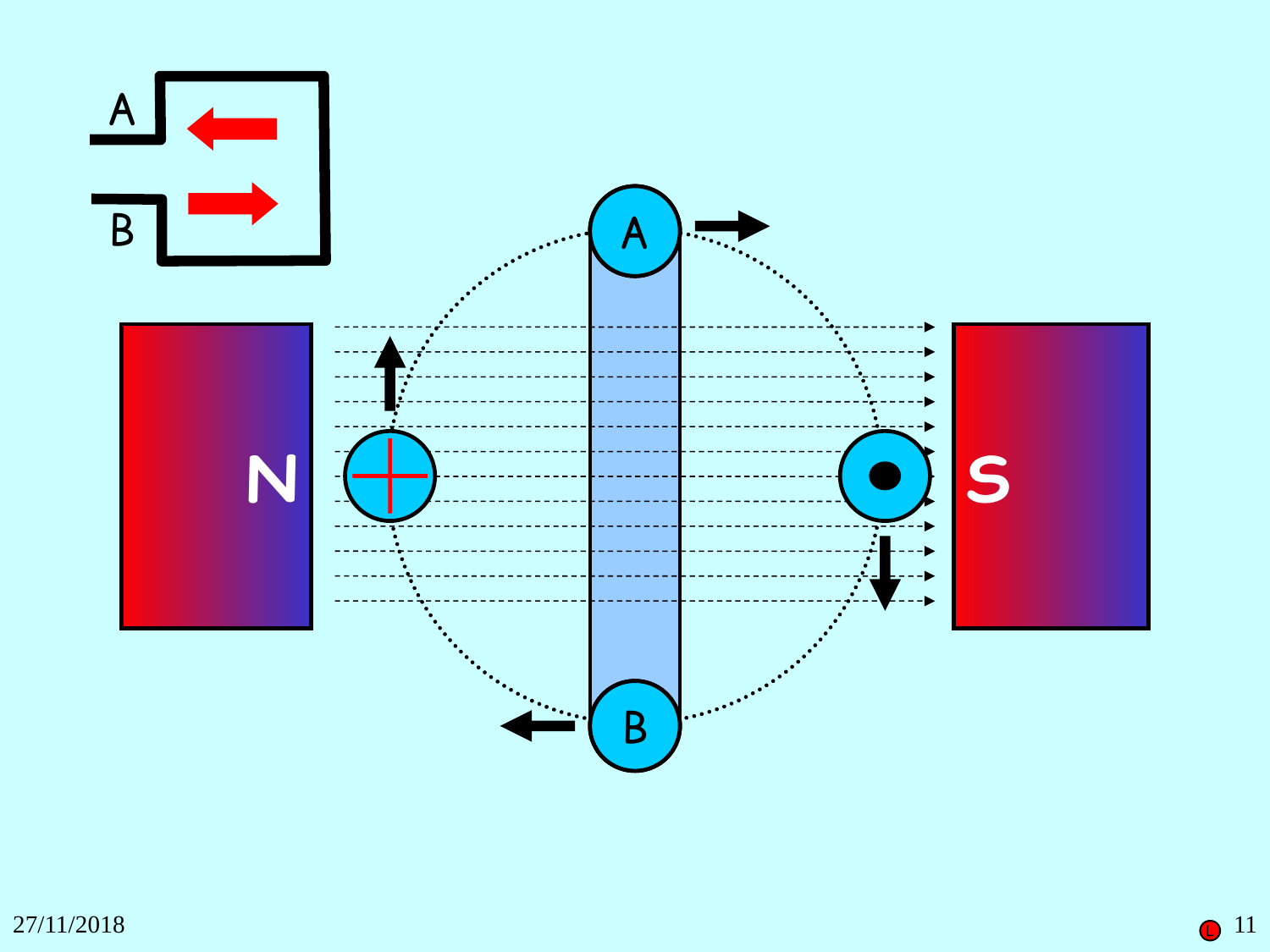

B
A

B

A
B
A
A
B

N

S

A
B

27/11/2018
11
L